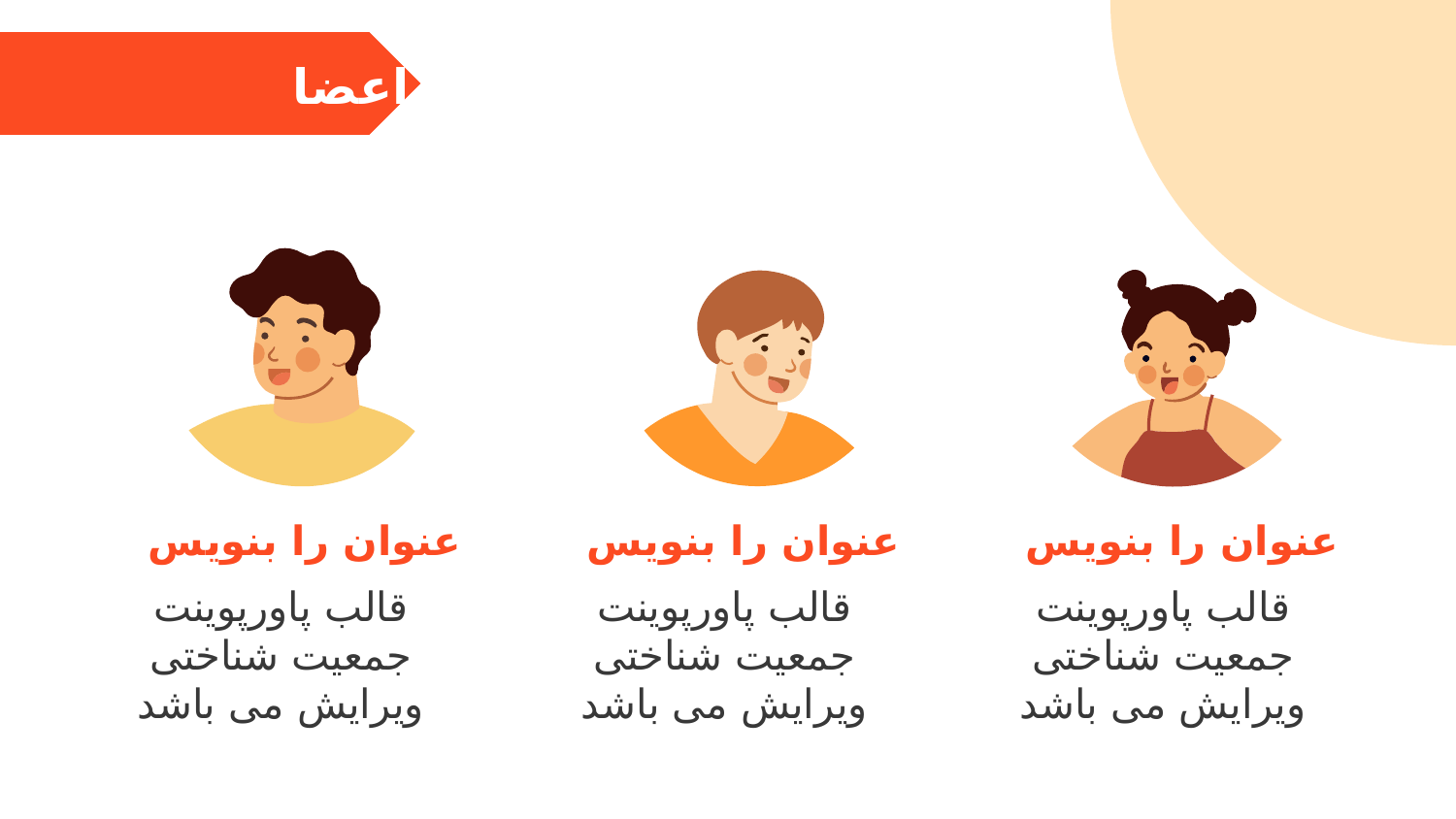

اعضا

عنوان را بنویس
عنوان را بنویس
عنوان را بنویس
قالب پاورپوینت جمعیت شناختی ویرایش می باشد
قالب پاورپوینت جمعیت شناختی ویرایش می باشد
قالب پاورپوینت جمعیت شناختی ویرایش می باشد